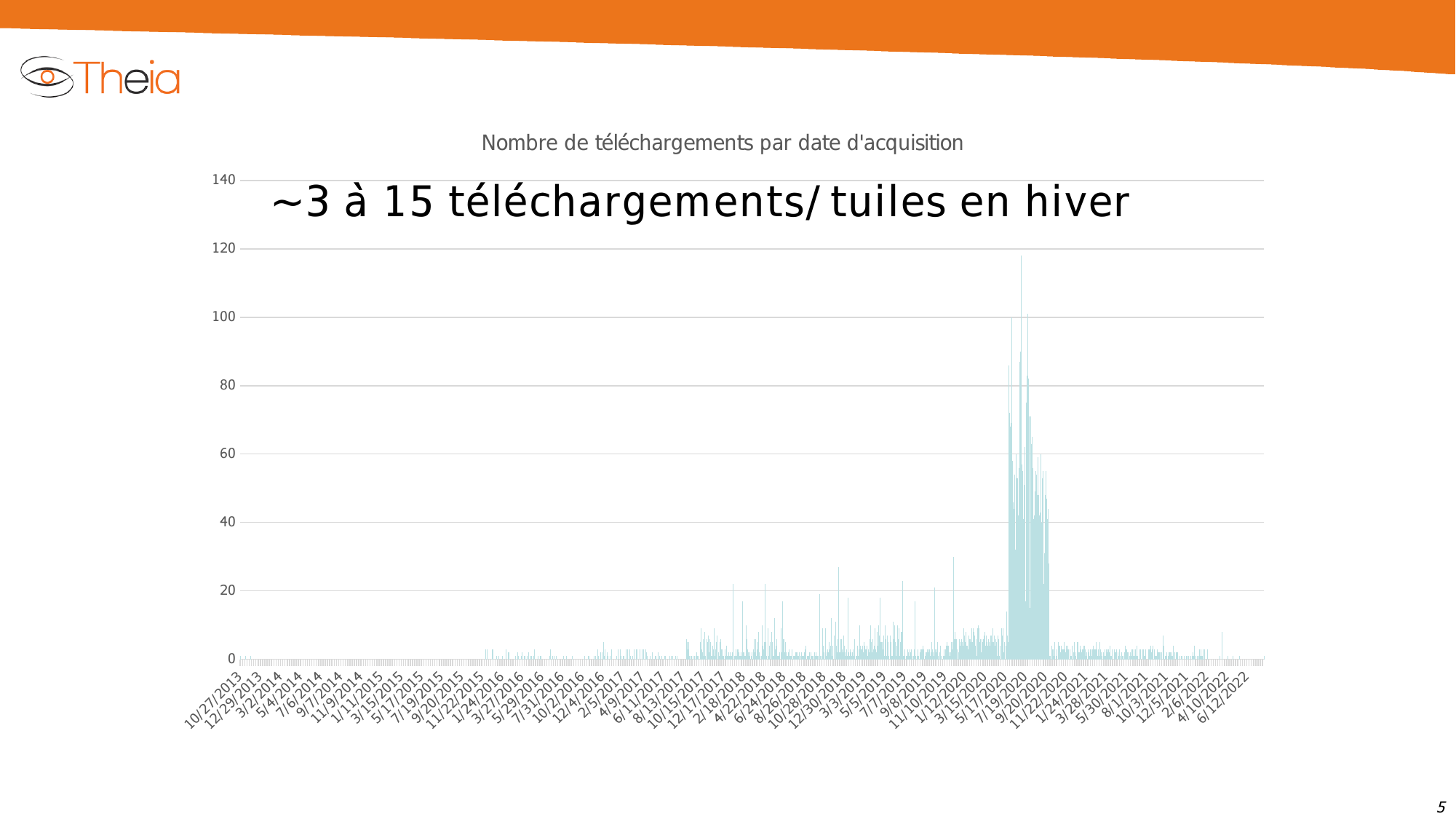

### Chart: Nombre de téléchargements par date d'acquisition

| Category | Total |
|---|---|
| 44016 | 118.0 |
| 44036 | 101.0 |
| 43987 | 100.0 |
| 44037 | 91.0 |
| 44014 | 90.0 |
| 44013 | 87.0 |
| 43979 | 86.0 |
| 44034 | 83.0 |
| 44039 | 82.0 |
| 44040 | 78.0 |
| 44033 | 75.0 |
| 44035 | 73.0 |
| 43981 | 72.0 |
| 43980 | 71.0 |
| 44041 | 71.0 |
| 44046 | 71.0 |
| 43984 | 69.0 |
| 43983 | 68.0 |
| 44015 | 67.0 |
| 44017 | 66.0 |
| 44051 | 65.0 |
| 44012 | 63.0 |
| 44049 | 63.0 |
| 43982 | 62.0 |
| 43985 | 62.0 |
| 43986 | 62.0 |
| 44027 | 62.0 |
| 44001 | 60.0 |
| 44077 | 60.0 |
| 44069 | 59.0 |
| 43989 | 58.0 |
| 44019 | 57.0 |
| 43988 | 56.0 |
| 44009 | 56.0 |
| 44029 | 56.0 |
| 44052 | 56.0 |
| 44021 | 55.0 |
| 44062 | 55.0 |
| 44086 | 55.0 |
| 44094 | 55.0 |
| 43996 | 54.0 |
| 44064 | 54.0 |
| 44079 | 54.0 |
| 44004 | 53.0 |
| 44006 | 53.0 |
| 44020 | 53.0 |
| 44082 | 53.0 |
| 44026 | 51.0 |
| 43978 | 50.0 |
| 44059 | 49.0 |
| 44066 | 48.0 |
| 44071 | 48.0 |
| 44092 | 48.0 |
| 44096 | 47.0 |
| 43991 | 46.0 |
| 44003 | 46.0 |
| 44038 | 46.0 |
| 43994 | 44.0 |
| 44032 | 44.0 |
| 44050 | 44.0 |
| 44063 | 44.0 |
| 44102 | 44.0 |
| 44018 | 43.0 |
| 44048 | 43.0 |
| 44076 | 43.0 |
| 44005 | 42.0 |
| 44007 | 42.0 |
| 44058 | 42.0 |
| 44074 | 42.0 |
| 44000 | 41.0 |
| 44024 | 41.0 |
| 44056 | 41.0 |
| 44078 | 41.0 |
| 44099 | 41.0 |
| 44081 | 40.0 |
| 44047 | 39.0 |
| 44067 | 39.0 |
| 44008 | 38.0 |
| 44011 | 37.0 |
| 44057 | 37.0 |
| 43990 | 36.0 |
| 44068 | 36.0 |
| 44070 | 36.0 |
| 43997 | 34.0 |
| 44025 | 34.0 |
| 44028 | 34.0 |
| 44053 | 34.0 |
| 44085 | 34.0 |
| 44023 | 33.0 |
| 43999 | 32.0 |
| 44010 | 32.0 |
| 44055 | 32.0 |
| 44065 | 32.0 |
| 44075 | 32.0 |
| 44101 | 32.0 |
| 44022 | 31.0 |
| 44054 | 31.0 |
| 44084 | 31.0 |
| 44089 | 31.0 |
| 43805 | 30.0 |
| 44083 | 30.0 |
| 44080 | 29.0 |
| 44103 | 28.0 |
| 43445 | 27.0 |
| 43998 | 27.0 |
| 44100 | 26.0 |
| 44095 | 25.0 |
| 43645 | 23.0 |
| 44090 | 23.0 |
| 44093 | 23.0 |
| 44098 | 23.0 |
| 43115 | 22.0 |
| 43215 | 22.0 |
| 43992 | 22.0 |
| 44061 | 22.0 |
| 44073 | 22.0 |
| 44088 | 22.0 |
| 43745 | 21.0 |
| 44002 | 20.0 |
| 44042 | 20.0 |
| 43385 | 19.0 |
| 44097 | 19.0 |
| 43475 | 18.0 |
| 43575 | 18.0 |
| 43145 | 17.0 |
| 43270 | 17.0 |
| 43685 | 17.0 |
| 43993 | 17.0 |
| 44030 | 17.0 |
| 44031 | 17.0 |
| 44087 | 16.0 |
| 44091 | 16.0 |
| 44045 | 15.0 |
| 43970 | 14.0 |
| 44060 | 14.0 |
| 44072 | 14.0 |
| 43995 | 13.0 |
| 43245 | 12.0 |
| 43422 | 12.0 |
| 43435 | 11.0 |
| 43615 | 11.0 |
| 43155 | 10.0 |
| 43205 | 10.0 |
| 43510 | 10.0 |
| 43545 | 10.0 |
| 43570 | 10.0 |
| 43574 | 10.0 |
| 43590 | 10.0 |
| 43620 | 10.0 |
| 43629 | 10.0 |
| 43882 | 10.0 |
| 43015 | 9.0 |
| 43055 | 9.0 |
| 43225 | 9.0 |
| 43265 | 9.0 |
| 43395 | 9.0 |
| 43405 | 9.0 |
| 43560 | 9.0 |
| 43635 | 9.0 |
| 43837 | 9.0 |
| 43862 | 9.0 |
| 43867 | 9.0 |
| 43879 | 9.0 |
| 43885 | 9.0 |
| 43927 | 9.0 |
| 43954 | 9.0 |
| 43960 | 9.0 |
| 43025 | 8.0 |
| 43195 | 8.0 |
| 43235 | 8.0 |
| 43565 | 8.0 |
| 43640 | 8.0 |
| 43642 | 8.0 |
| 43809 | 8.0 |
| 43844 | 8.0 |
| 43869 | 8.0 |
| 43902 | 8.0 |
| 43977 | 8.0 |
| 44645 | 8.0 |
| 43038 | 7.0 |
| 43065 | 7.0 |
| 43432 | 7.0 |
| 43462 | 7.0 |
| 43572 | 7.0 |
| 43587 | 7.0 |
| 43597 | 7.0 |
| 43606 | 7.0 |
| 43839 | 7.0 |
| 43852 | 7.0 |
| 43872 | 7.0 |
| 43884 | 7.0 |
| 43901 | 7.0 |
| 43907 | 7.0 |
| 43922 | 7.0 |
| 43924 | 7.0 |
| 43932 | 7.0 |
| 43944 | 7.0 |
| 43957 | 7.0 |
| 43959 | 7.0 |
| 43972 | 7.0 |
| 43974 | 7.0 |
| 44044 | 7.0 |
| 44460 | 7.0 |
| 42970 | 6.0 |
| 43022 | 6.0 |
| 43032 | 6.0 |
| 43042 | 6.0 |
| 43076 | 6.0 |
| 43158 | 6.0 |
| 43182 | 6.0 |
| 43185 | 6.0 |
| 43252 | 6.0 |
| 43272 | 6.0 |
| 43275 | 6.0 |
| 43442 | 6.0 |
| 43452 | 6.0 |
| 43455 | 6.0 |
| 43495 | 6.0 |
| 43542 | 6.0 |
| 43552 | 6.0 |
| 43592 | 6.0 |
| 43617 | 6.0 |
| 43632 | 6.0 |
| 43807 | 6.0 |
| 43812 | 6.0 |
| 43814 | 6.0 |
| 43824 | 6.0 |
| 43831 | 6.0 |
| 43854 | 6.0 |
| 43857 | 6.0 |
| 43870 | 6.0 |
| 43875 | 6.0 |
| 43889 | 6.0 |
| 43894 | 6.0 |
| 43899 | 6.0 |
| 43914 | 6.0 |
| 43937 | 6.0 |
| 43947 | 6.0 |
| 42710 | 5.0 |
| 42972 | 5.0 |
| 42977 | 5.0 |
| 43012 | 5.0 |
| 43035 | 5.0 |
| 43045 | 5.0 |
| 43062 | 5.0 |
| 43074 | 5.0 |
| 43192 | 5.0 |
| 43212 | 5.0 |
| 43218 | 5.0 |
| 43232 | 5.0 |
| 43238 | 5.0 |
| 43278 | 5.0 |
| 43415 | 5.0 |
| 43525 | 5.0 |
| 43548 | 5.0 |
| 43573 | 5.0 |
| 43577 | 5.0 |
| 43580 | 5.0 |
| 43581 | 5.0 |
| 43591 | 5.0 |
| 43599 | 5.0 |
| 43608 | 5.0 |
| 43618 | 5.0 |
| 43622 | 5.0 |
| 43633 | 5.0 |
| 43638 | 5.0 |
| 43644 | 5.0 |
| 43737 | 5.0 |
| 43755 | 5.0 |
| 43785 | 5.0 |
| 43797 | 5.0 |
| 43802 | 5.0 |
| 43827 | 5.0 |
| 43829 | 5.0 |
| 43832 | 5.0 |
| 43842 | 5.0 |
| 43855 | 5.0 |
| 43860 | 5.0 |
| 43864 | 5.0 |
| 43881 | 5.0 |
| 43886 | 5.0 |
| 43897 | 5.0 |
| 43909 | 5.0 |
| 43910 | 5.0 |
| 43917 | 5.0 |
| 43926 | 5.0 |
| 43929 | 5.0 |
| 43939 | 5.0 |
| 43955 | 5.0 |
| 43965 | 5.0 |
| 43971 | 5.0 |
| 43975 | 5.0 |
| 44104 | 5.0 |
| 44122 | 5.0 |
| 44132 | 5.0 |
| 44152 | 5.0 |
| 44182 | 5.0 |
| 44191 | 5.0 |
| 44195 | 5.0 |
| 44252 | 5.0 |
| 44262 | 5.0 |
| 43052 | 4.0 |
| 43094 | 4.0 |
| 43208 | 4.0 |
| 43228 | 4.0 |
| 43250 | 4.0 |
| 43342 | 4.0 |
| 43398 | 4.0 |
| 43419 | 4.0 |
| 43428 | 4.0 |
| 43438 | 4.0 |
| 43464 | 4.0 |
| 43504 | 4.0 |
| 43511 | 4.0 |
| 43514 | 4.0 |
| 43521 | 4.0 |
| 43524 | 4.0 |
| 43527 | 4.0 |
| 43535 | 4.0 |
| 43551 | 4.0 |
| 43557 | 4.0 |
| 43568 | 4.0 |
| 43582 | 4.0 |
| 43600 | 4.0 |
| 43619 | 4.0 |
| 43623 | 4.0 |
| 43627 | 4.0 |
| 43628 | 4.0 |
| 43631 | 4.0 |
| 43634 | 4.0 |
| 43709 | 4.0 |
| 43764 | 4.0 |
| 43765 | 4.0 |
| 43782 | 4.0 |
| 43787 | 4.0 |
| 43789 | 4.0 |
| 43799 | 4.0 |
| 43804 | 4.0 |
| 43822 | 4.0 |
| 43825 | 4.0 |
| 43834 | 4.0 |
| 43835 | 4.0 |
| 43836 | 4.0 |
| 43845 | 4.0 |
| 43846 | 4.0 |
| 43847 | 4.0 |
| 43871 | 4.0 |
| 43874 | 4.0 |
| 43887 | 4.0 |
| 43898 | 4.0 |
| 43904 | 4.0 |
| 43905 | 4.0 |
| 43912 | 4.0 |
| 43915 | 4.0 |
| 43919 | 4.0 |
| 43931 | 4.0 |
| 43935 | 4.0 |
| 43936 | 4.0 |
| 43945 | 4.0 |
| 43950 | 4.0 |
| 43956 | 4.0 |
| 43969 | 4.0 |
| 43976 | 4.0 |
| 44043 | 4.0 |
| 44112 | 4.0 |
| 44134 | 4.0 |
| 44137 | 4.0 |
| 44142 | 4.0 |
| 44157 | 4.0 |
| 44162 | 4.0 |
| 44175 | 4.0 |
| 44202 | 4.0 |
| 44212 | 4.0 |
| 44214 | 4.0 |
| 44242 | 4.0 |
| 44294 | 4.0 |
| 44342 | 4.0 |
| 44379 | 4.0 |
| 44422 | 4.0 |
| 44429 | 4.0 |
| 44462 | 4.0 |
| 44492 | 4.0 |
| 44559 | 4.0 |
| 42341 | 3.0 |
| 42344 | 3.0 |
| 42361 | 3.0 |
| 42364 | 3.0 |
| 42404 | 3.0 |
| 42494 | 3.0 |
| 42544 | 3.0 |
| 42691 | 3.0 |
| 42714 | 3.0 |
| 42734 | 3.0 |
| 42754 | 3.0 |
| 42761 | 3.0 |
| 42781 | 3.0 |
| 42784 | 3.0 |
| 42791 | 3.0 |
| 42804 | 3.0 |
| 42811 | 3.0 |
| 42814 | 3.0 |
| 42824 | 3.0 |
| 42831 | 3.0 |
| 42834 | 3.0 |
| 42841 | 3.0 |
| 42973 | 3.0 |
| 43018 | 3.0 |
| 43054 | 3.0 |
| 43059 | 3.0 |
| 43061 | 3.0 |
| 43078 | 3.0 |
| 43081 | 3.0 |
| 43090 | 3.0 |
| 43124 | 3.0 |
| 43129 | 3.0 |
| 43131 | 3.0 |
| 43160 | 3.0 |
| 43161 | 3.0 |
| 43178 | 3.0 |
| 43191 | 3.0 |
| 43210 | 3.0 |
| 43214 | 3.0 |
| 43231 | 3.0 |
| 43248 | 3.0 |
| 43290 | 3.0 |
| 43300 | 3.0 |
| 43340 | 3.0 |
| 43412 | 3.0 |
| 43418 | 3.0 |
| 43431 | 3.0 |
| 43444 | 3.0 |
| 43454 | 3.0 |
| 43457 | 3.0 |
| 43461 | 3.0 |
| 43471 | 3.0 |
| 43481 | 3.0 |
| 43491 | 3.0 |
| 43509 | 3.0 |
| 43516 | 3.0 |
| 43519 | 3.0 |
| 43529 | 3.0 |
| 43532 | 3.0 |
| 43534 | 3.0 |
| 43539 | 3.0 |
| 43546 | 3.0 |
| 43555 | 3.0 |
| 43562 | 3.0 |
| 43583 | 3.0 |
| 43630 | 3.0 |
| 43652 | 3.0 |
| 43662 | 3.0 |
| 43669 | 3.0 |
| 43672 | 3.0 |
| 43682 | 3.0 |
| 43694 | 3.0 |
| 43702 | 3.0 |
| 43704 | 3.0 |
| 43707 | 3.0 |
| 43712 | 3.0 |
| 43722 | 3.0 |
| 43724 | 3.0 |
| 43727 | 3.0 |
| 43729 | 3.0 |
| 43739 | 3.0 |
| 43740 | 3.0 |
| 43749 | 3.0 |
| 43752 | 3.0 |
| 43754 | 3.0 |
| 43775 | 3.0 |
| 43779 | 3.0 |
| 43801 | 3.0 |
| 43811 | 3.0 |
| 43817 | 3.0 |
| 43826 | 3.0 |
| 43830 | 3.0 |
| 43840 | 3.0 |
| 43850 | 3.0 |
| 43851 | 3.0 |
| 43861 | 3.0 |
| 43865 | 3.0 |
| 43876 | 3.0 |
| 43893 | 3.0 |
| 43906 | 3.0 |
| 43925 | 3.0 |
| 43930 | 3.0 |
| 43943 | 3.0 |
| 44114 | 3.0 |
| 44117 | 3.0 |
| 44129 | 3.0 |
| 44144 | 3.0 |
| 44145 | 3.0 |
| 44147 | 3.0 |
| 44149 | 3.0 |
| 44150 | 3.0 |
| 44154 | 3.0 |
| 44159 | 3.0 |
| 44164 | 3.0 |
| 44169 | 3.0 |
| 44177 | 3.0 |
| 44184 | 3.0 |
| 44194 | 3.0 |
| 44204 | 3.0 |
| 44207 | 3.0 |
| 44211 | 3.0 |
| 44215 | 3.0 |
| 44217 | 3.0 |
| 44227 | 3.0 |
| 44232 | 3.0 |
| 44235 | 3.0 |
| 44239 | 3.0 |
| 44241 | 3.0 |
| 44244 | 3.0 |
| 44246 | 3.0 |
| 44247 | 3.0 |
| 44249 | 3.0 |
| 44254 | 3.0 |
| 44257 | 3.0 |
| 44264 | 3.0 |
| 44279 | 3.0 |
| 44284 | 3.0 |
| 44287 | 3.0 |
| 44289 | 3.0 |
| 44302 | 3.0 |
| 44307 | 3.0 |
| 44309 | 3.0 |
| 44314 | 3.0 |
| 44324 | 3.0 |
| 44344 | 3.0 |
| 44347 | 3.0 |
| 44362 | 3.0 |
| 44364 | 3.0 |
| 44369 | 3.0 |
| 44374 | 3.0 |
| 44387 | 3.0 |
| 44389 | 3.0 |
| 44397 | 3.0 |
| 44400 | 3.0 |
| 44407 | 3.0 |
| 44414 | 3.0 |
| 44417 | 3.0 |
| 44419 | 3.0 |
| 44420 | 3.0 |
| 44427 | 3.0 |
| 44434 | 3.0 |
| 44442 | 3.0 |
| 44575 | 3.0 |
| 44580 | 3.0 |
| 44585 | 3.0 |
| 44590 | 3.0 |
| 44600 | 3.0 |
| 42411 | 2.0 |
| 42414 | 2.0 |
| 42441 | 2.0 |
| 42455 | 2.0 |
| 42474 | 2.0 |
| 42701 | 2.0 |
| 42704 | 2.0 |
| 42721 | 2.0 |
| 42844 | 2.0 |
| 42861 | 2.0 |
| 42881 | 2.0 |
| 43000 | 2.0 |
| 43020 | 2.0 |
| 43039 | 2.0 |
| 43040 | 2.0 |
| 43051 | 2.0 |
| 43056 | 2.0 |
| 43060 | 2.0 |
| 43069 | 2.0 |
| 43070 | 2.0 |
| 43101 | 2.0 |
| 43102 | 2.0 |
| 43105 | 2.0 |
| 43113 | 2.0 |
| 43114 | 2.0 |
| 43130 | 2.0 |
| 43133 | 2.0 |
| 43140 | 2.0 |
| 43146 | 2.0 |
| 43150 | 2.0 |
| 43156 | 2.0 |
| 43163 | 2.0 |
| 43167 | 2.0 |
| 43175 | 2.0 |
| 43179 | 2.0 |
| 43181 | 2.0 |
| 43183 | 2.0 |
| 43197 | 2.0 |
| 43198 | 2.0 |
| 43207 | 2.0 |
| 43211 | 2.0 |
| 43216 | 2.0 |
| 43229 | 2.0 |
| 43260 | 2.0 |
| 43268 | 2.0 |
| 43269 | 2.0 |
| 43274 | 2.0 |
| 43277 | 2.0 |
| 43280 | 2.0 |
| 43282 | 2.0 |
| 43289 | 2.0 |
| 43310 | 2.0 |
| 43314 | 2.0 |
| 43315 | 2.0 |
| 43323 | 2.0 |
| 43330 | 2.0 |
| 43339 | 2.0 |
| 43355 | 2.0 |
| 43359 | 2.0 |
| 43370 | 2.0 |
| 43375 | 2.0 |
| 43394 | 2.0 |
| 43396 | 2.0 |
| 43399 | 2.0 |
| 43408 | 2.0 |
| 43414 | 2.0 |
| 43437 | 2.0 |
| 43439 | 2.0 |
| 43441 | 2.0 |
| 43447 | 2.0 |
| 43448 | 2.0 |
| 43449 | 2.0 |
| 43458 | 2.0 |
| 43459 | 2.0 |
| 43465 | 2.0 |
| 43466 | 2.0 |
| 43474 | 2.0 |
| 43476 | 2.0 |
| 43482 | 2.0 |
| 43484 | 2.0 |
| 43489 | 2.0 |
| 43505 | 2.0 |
| 43520 | 2.0 |
| 43522 | 2.0 |
| 43541 | 2.0 |
| 43544 | 2.0 |
| 43547 | 2.0 |
| 43549 | 2.0 |
| 43550 | 2.0 |
| 43554 | 2.0 |
| 43558 | 2.0 |
| 43563 | 2.0 |
| 43578 | 2.0 |
| 43584 | 2.0 |
| 43586 | 2.0 |
| 43594 | 2.0 |
| 43610 | 2.0 |
| 43616 | 2.0 |
| 43641 | 2.0 |
| 43646 | 2.0 |
| 43664 | 2.0 |
| 43671 | 2.0 |
| 43699 | 2.0 |
| 43711 | 2.0 |
| 43719 | 2.0 |
| 43720 | 2.0 |
| 43725 | 2.0 |
| 43734 | 2.0 |
| 43742 | 2.0 |
| 43750 | 2.0 |
| 43761 | 2.0 |
| 43763 | 2.0 |
| 43781 | 2.0 |
| 43786 | 2.0 |
| 43790 | 2.0 |
| 43791 | 2.0 |
| 43795 | 2.0 |
| 43806 | 2.0 |
| 43820 | 2.0 |
| 43821 | 2.0 |
| 43841 | 2.0 |
| 43849 | 2.0 |
| 43859 | 2.0 |
| 43866 | 2.0 |
| 43883 | 2.0 |
| 43892 | 2.0 |
| 43908 | 2.0 |
| 43911 | 2.0 |
| 43920 | 2.0 |
| 43921 | 2.0 |
| 43934 | 2.0 |
| 43946 | 2.0 |
| 43951 | 2.0 |
| 43952 | 2.0 |
| 43962 | 2.0 |
| 43968 | 2.0 |
| 44135 | 2.0 |
| 44140 | 2.0 |
| 44146 | 2.0 |
| 44156 | 2.0 |
| 44161 | 2.0 |
| 44180 | 2.0 |
| 44181 | 2.0 |
| 44186 | 2.0 |
| 44196 | 2.0 |
| 44197 | 2.0 |
| 44199 | 2.0 |
| 44200 | 2.0 |
| 44206 | 2.0 |
| 44209 | 2.0 |
| 44222 | 2.0 |
| 44229 | 2.0 |
| 44248 | 2.0 |
| 44251 | 2.0 |
| 44267 | 2.0 |
| 44274 | 2.0 |
| 44285 | 2.0 |
| 44286 | 2.0 |
| 44291 | 2.0 |
| 44310 | 2.0 |
| 44312 | 2.0 |
| 44319 | 2.0 |
| 44325 | 2.0 |
| 44330 | 2.0 |
| 44339 | 2.0 |
| 44349 | 2.0 |
| 44352 | 2.0 |
| 44357 | 2.0 |
| 44359 | 2.0 |
| 44365 | 2.0 |
| 44399 | 2.0 |
| 44406 | 2.0 |
| 44425 | 2.0 |
| 44444 | 2.0 |
| 44447 | 2.0 |
| 44449 | 2.0 |
| 44452 | 2.0 |
| 44457 | 2.0 |
| 44461 | 2.0 |
| 44464 | 2.0 |
| 44472 | 2.0 |
| 44479 | 2.0 |
| 44482 | 2.0 |
| 44484 | 2.0 |
| 44487 | 2.0 |
| 44489 | 2.0 |
| 44496 | 2.0 |
| 44497 | 2.0 |
| 44502 | 2.0 |
| 44504 | 2.0 |
| 44507 | 2.0 |
| 44553 | 2.0 |
| 41574 | 1.0 |
| 41590 | 1.0 |
| 41606 | 1.0 |
| 42374 | 1.0 |
| 42381 | 1.0 |
| 42394 | 1.0 |
| 42434 | 1.0 |
| 42444 | 1.0 |
| 42451 | 1.0 |
| 42452 | 1.0 |
| 42461 | 1.0 |
| 42464 | 1.0 |
| 42465 | 1.0 |
| 42471 | 1.0 |
| 42472 | 1.0 |
| 42475 | 1.0 |
| 42482 | 1.0 |
| 42484 | 1.0 |
| 42491 | 1.0 |
| 42504 | 1.0 |
| 42511 | 1.0 |
| 42514 | 1.0 |
| 42541 | 1.0 |
| 42551 | 1.0 |
| 42554 | 1.0 |
| 42561 | 1.0 |
| 42584 | 1.0 |
| 42594 | 1.0 |
| 42611 | 1.0 |
| 42651 | 1.0 |
| 42661 | 1.0 |
| 42664 | 1.0 |
| 42681 | 1.0 |
| 42684 | 1.0 |
| 42694 | 1.0 |
| 42711 | 1.0 |
| 42724 | 1.0 |
| 42731 | 1.0 |
| 42751 | 1.0 |
| 42764 | 1.0 |
| 42771 | 1.0 |
| 42774 | 1.0 |
| 42794 | 1.0 |
| 42801 | 1.0 |
| 42845 | 1.0 |
| 42854 | 1.0 |
| 42871 | 1.0 |
| 42874 | 1.0 |
| 42884 | 1.0 |
| 42891 | 1.0 |
| 42901 | 1.0 |
| 42904 | 1.0 |
| 42917 | 1.0 |
| 42921 | 1.0 |
| 42926 | 1.0 |
| 42934 | 1.0 |
| 42939 | 1.0 |
| 42974 | 1.0 |
| 42979 | 1.0 |
| 42982 | 1.0 |
| 42983 | 1.0 |
| 42985 | 1.0 |
| 42990 | 1.0 |
| 42993 | 1.0 |
| 42995 | 1.0 |
| 42999 | 1.0 |
| 43002 | 1.0 |
| 43003 | 1.0 |
| 43004 | 1.0 |
| 43005 | 1.0 |
| 43013 | 1.0 |
| 43014 | 1.0 |
| 43017 | 1.0 |
| 43019 | 1.0 |
| 43023 | 1.0 |
| 43024 | 1.0 |
| 43027 | 1.0 |
| 43029 | 1.0 |
| 43033 | 1.0 |
| 43034 | 1.0 |
| 43046 | 1.0 |
| 43047 | 1.0 |
| 43048 | 1.0 |
| 43049 | 1.0 |
| 43050 | 1.0 |
| 43053 | 1.0 |
| 43057 | 1.0 |
| 43058 | 1.0 |
| 43064 | 1.0 |
| 43072 | 1.0 |
| 43075 | 1.0 |
| 43082 | 1.0 |
| 43084 | 1.0 |
| 43085 | 1.0 |
| 43086 | 1.0 |
| 43087 | 1.0 |
| 43089 | 1.0 |
| 43092 | 1.0 |
| 43093 | 1.0 |
| 43095 | 1.0 |
| 43097 | 1.0 |
| 43099 | 1.0 |
| 43100 | 1.0 |
| 43103 | 1.0 |
| 43104 | 1.0 |
| 43109 | 1.0 |
| 43110 | 1.0 |
| 43111 | 1.0 |
| 43112 | 1.0 |
| 43116 | 1.0 |
| 43119 | 1.0 |
| 43120 | 1.0 |
| 43121 | 1.0 |
| 43122 | 1.0 |
| 43125 | 1.0 |
| 43127 | 1.0 |
| 43134 | 1.0 |
| 43135 | 1.0 |
| 43137 | 1.0 |
| 43139 | 1.0 |
| 43141 | 1.0 |
| 43142 | 1.0 |
| 43143 | 1.0 |
| 43144 | 1.0 |
| 43147 | 1.0 |
| 43149 | 1.0 |
| 43151 | 1.0 |
| 43152 | 1.0 |
| 43154 | 1.0 |
| 43157 | 1.0 |
| 43159 | 1.0 |
| 43162 | 1.0 |
| 43165 | 1.0 |
| 43166 | 1.0 |
| 43172 | 1.0 |
| 43173 | 1.0 |
| 43174 | 1.0 |
| 43180 | 1.0 |
| 43184 | 1.0 |
| 43187 | 1.0 |
| 43188 | 1.0 |
| 43200 | 1.0 |
| 43203 | 1.0 |
| 43204 | 1.0 |
| 43209 | 1.0 |
| 43217 | 1.0 |
| 43220 | 1.0 |
| 43221 | 1.0 |
| 43224 | 1.0 |
| 43226 | 1.0 |
| 43227 | 1.0 |
| 43236 | 1.0 |
| 43239 | 1.0 |
| 43240 | 1.0 |
| 43242 | 1.0 |
| 43244 | 1.0 |
| 43249 | 1.0 |
| 43253 | 1.0 |
| 43255 | 1.0 |
| 43257 | 1.0 |
| 43259 | 1.0 |
| 43267 | 1.0 |
| 43271 | 1.0 |
| 43273 | 1.0 |
| 43276 | 1.0 |
| 43281 | 1.0 |
| 43283 | 1.0 |
| 43284 | 1.0 |
| 43285 | 1.0 |
| 43287 | 1.0 |
| 43292 | 1.0 |
| 43293 | 1.0 |
| 43294 | 1.0 |
| 43295 | 1.0 |
| 43296 | 1.0 |
| 43297 | 1.0 |
| 43299 | 1.0 |
| 43303 | 1.0 |
| 43304 | 1.0 |
| 43305 | 1.0 |
| 43307 | 1.0 |
| 43309 | 1.0 |
| 43312 | 1.0 |
| 43313 | 1.0 |
| 43316 | 1.0 |
| 43317 | 1.0 |
| 43319 | 1.0 |
| 43326 | 1.0 |
| 43327 | 1.0 |
| 43329 | 1.0 |
| 43332 | 1.0 |
| 43333 | 1.0 |
| 43335 | 1.0 |
| 43341 | 1.0 |
| 43347 | 1.0 |
| 43349 | 1.0 |
| 43350 | 1.0 |
| 43352 | 1.0 |
| 43354 | 1.0 |
| 43360 | 1.0 |
| 43362 | 1.0 |
| 43364 | 1.0 |
| 43365 | 1.0 |
| 43366 | 1.0 |
| 43367 | 1.0 |
| 43369 | 1.0 |
| 43372 | 1.0 |
| 43377 | 1.0 |
| 43380 | 1.0 |
| 43382 | 1.0 |
| 43387 | 1.0 |
| 43389 | 1.0 |
| 43390 | 1.0 |
| 43392 | 1.0 |
| 43397 | 1.0 |
| 43404 | 1.0 |
| 43407 | 1.0 |
| 43409 | 1.0 |
| 43410 | 1.0 |
| 43420 | 1.0 |
| 43421 | 1.0 |
| 43423 | 1.0 |
| 43424 | 1.0 |
| 43440 | 1.0 |
| 43446 | 1.0 |
| 43456 | 1.0 |
| 43460 | 1.0 |
| 43467 | 1.0 |
| 43469 | 1.0 |
| 43470 | 1.0 |
| 43472 | 1.0 |
| 43477 | 1.0 |
| 43479 | 1.0 |
| 43480 | 1.0 |
| 43485 | 1.0 |
| 43487 | 1.0 |
| 43490 | 1.0 |
| 43492 | 1.0 |
| 43494 | 1.0 |
| 43500 | 1.0 |
| 43501 | 1.0 |
| 43502 | 1.0 |
| 43507 | 1.0 |
| 43512 | 1.0 |
| 43513 | 1.0 |
| 43515 | 1.0 |
| 43518 | 1.0 |
| 43523 | 1.0 |
| 43536 | 1.0 |
| 43537 | 1.0 |
| 43540 | 1.0 |
| 43556 | 1.0 |
| 43559 | 1.0 |
| 43564 | 1.0 |
| 43571 | 1.0 |
| 43585 | 1.0 |
| 43589 | 1.0 |
| 43596 | 1.0 |
| 43601 | 1.0 |
| 43602 | 1.0 |
| 43609 | 1.0 |
| 43611 | 1.0 |
| 43612 | 1.0 |
| 43613 | 1.0 |
| 43614 | 1.0 |
| 43621 | 1.0 |
| 43624 | 1.0 |
| 43636 | 1.0 |
| 43637 | 1.0 |
| 43639 | 1.0 |
| 43643 | 1.0 |
| 43647 | 1.0 |
| 43651 | 1.0 |
| 43656 | 1.0 |
| 43657 | 1.0 |
| 43660 | 1.0 |
| 43661 | 1.0 |
| 43665 | 1.0 |
| 43666 | 1.0 |
| 43667 | 1.0 |
| 43670 | 1.0 |
| 43674 | 1.0 |
| 43675 | 1.0 |
| 43679 | 1.0 |
| 43681 | 1.0 |
| 43686 | 1.0 |
| 43691 | 1.0 |
| 43692 | 1.0 |
| 43695 | 1.0 |
| 43700 | 1.0 |
| 43701 | 1.0 |
| 43717 | 1.0 |
| 43721 | 1.0 |
| 43726 | 1.0 |
| 43730 | 1.0 |
| 43732 | 1.0 |
| 43735 | 1.0 |
| 43736 | 1.0 |
| 43741 | 1.0 |
| 43743 | 1.0 |
| 43746 | 1.0 |
| 43751 | 1.0 |
| 43756 | 1.0 |
| 43757 | 1.0 |
| 43766 | 1.0 |
| 43774 | 1.0 |
| 43776 | 1.0 |
| 43777 | 1.0 |
| 43780 | 1.0 |
| 43788 | 1.0 |
| 43792 | 1.0 |
| 43794 | 1.0 |
| 43796 | 1.0 |
| 43798 | 1.0 |
| 43813 | 1.0 |
| 43816 | 1.0 |
| 43823 | 1.0 |
| 43848 | 1.0 |
| 43853 | 1.0 |
| 43856 | 1.0 |
| 43868 | 1.0 |
| 43877 | 1.0 |
| 43878 | 1.0 |
| 43880 | 1.0 |
| 43888 | 1.0 |
| 43891 | 1.0 |
| 43900 | 1.0 |
| 43903 | 1.0 |
| 43933 | 1.0 |
| 43938 | 1.0 |
| 43940 | 1.0 |
| 43941 | 1.0 |
| 43948 | 1.0 |
| 43958 | 1.0 |
| 43961 | 1.0 |
| 44105 | 1.0 |
| 44107 | 1.0 |
| 44115 | 1.0 |
| 44116 | 1.0 |
| 44118 | 1.0 |
| 44120 | 1.0 |
| 44126 | 1.0 |
| 44138 | 1.0 |
| 44141 | 1.0 |
| 44155 | 1.0 |
| 44160 | 1.0 |
| 44165 | 1.0 |
| 44172 | 1.0 |
| 44173 | 1.0 |
| 44176 | 1.0 |
| 44187 | 1.0 |
| 44188 | 1.0 |
| 44201 | 1.0 |
| 44205 | 1.0 |
| 44208 | 1.0 |
| 44216 | 1.0 |
| 44219 | 1.0 |
| 44220 | 1.0 |
| 44221 | 1.0 |
| 44226 | 1.0 |
| 44230 | 1.0 |
| 44231 | 1.0 |
| 44236 | 1.0 |
| 44238 | 1.0 |
| 44250 | 1.0 |
| 44253 | 1.0 |
| 44255 | 1.0 |
| 44256 | 1.0 |
| 44261 | 1.0 |
| 44265 | 1.0 |
| 44269 | 1.0 |
| 44275 | 1.0 |
| 44276 | 1.0 |
| 44277 | 1.0 |
| 44278 | 1.0 |
| 44280 | 1.0 |
| 44281 | 1.0 |
| 44283 | 1.0 |
| 44290 | 1.0 |
| 44292 | 1.0 |
| 44295 | 1.0 |
| 44296 | 1.0 |
| 44297 | 1.0 |
| 44299 | 1.0 |
| 44300 | 1.0 |
| 44301 | 1.0 |
| 44311 | 1.0 |
| 44316 | 1.0 |
| 44322 | 1.0 |
| 44326 | 1.0 |
| 44334 | 1.0 |
| 44335 | 1.0 |
| 44336 | 1.0 |
| 44346 | 1.0 |
| 44351 | 1.0 |
| 44356 | 1.0 |
| 44358 | 1.0 |
| 44360 | 1.0 |
| 44361 | 1.0 |
| 44366 | 1.0 |
| 44367 | 1.0 |
| 44370 | 1.0 |
| 44371 | 1.0 |
| 44372 | 1.0 |
| 44376 | 1.0 |
| 44382 | 1.0 |
| 44396 | 1.0 |
| 44401 | 1.0 |
| 44404 | 1.0 |
| 44421 | 1.0 |
| 44424 | 1.0 |
| 44435 | 1.0 |
| 44438 | 1.0 |
| 44441 | 1.0 |
| 44451 | 1.0 |
| 44467 | 1.0 |
| 44469 | 1.0 |
| 44477 | 1.0 |
| 44486 | 1.0 |
| 44491 | 1.0 |
| 44501 | 1.0 |
| 44506 | 1.0 |
| 44513 | 1.0 |
| 44518 | 1.0 |
| 44521 | 1.0 |
| 44526 | 1.0 |
| 44533 | 1.0 |
| 44536 | 1.0 |
| 44541 | 1.0 |
| 44548 | 1.0 |
| 44551 | 1.0 |
| 44556 | 1.0 |
| 44557 | 1.0 |
| 44561 | 1.0 |
| 44562 | 1.0 |
| 44568 | 1.0 |
| 44573 | 1.0 |
| 44576 | 1.0 |
| 44578 | 1.0 |
| 44579 | 1.0 |
| 44581 | 1.0 |
| 44583 | 1.0 |
| 44639 | 1.0 |
| 44664 | 1.0 |
| 44680 | 1.0 |
| 44699 | 1.0 |
| 44776 | 1.0 |
~3 à 15 téléchargements/tuiles en hiver